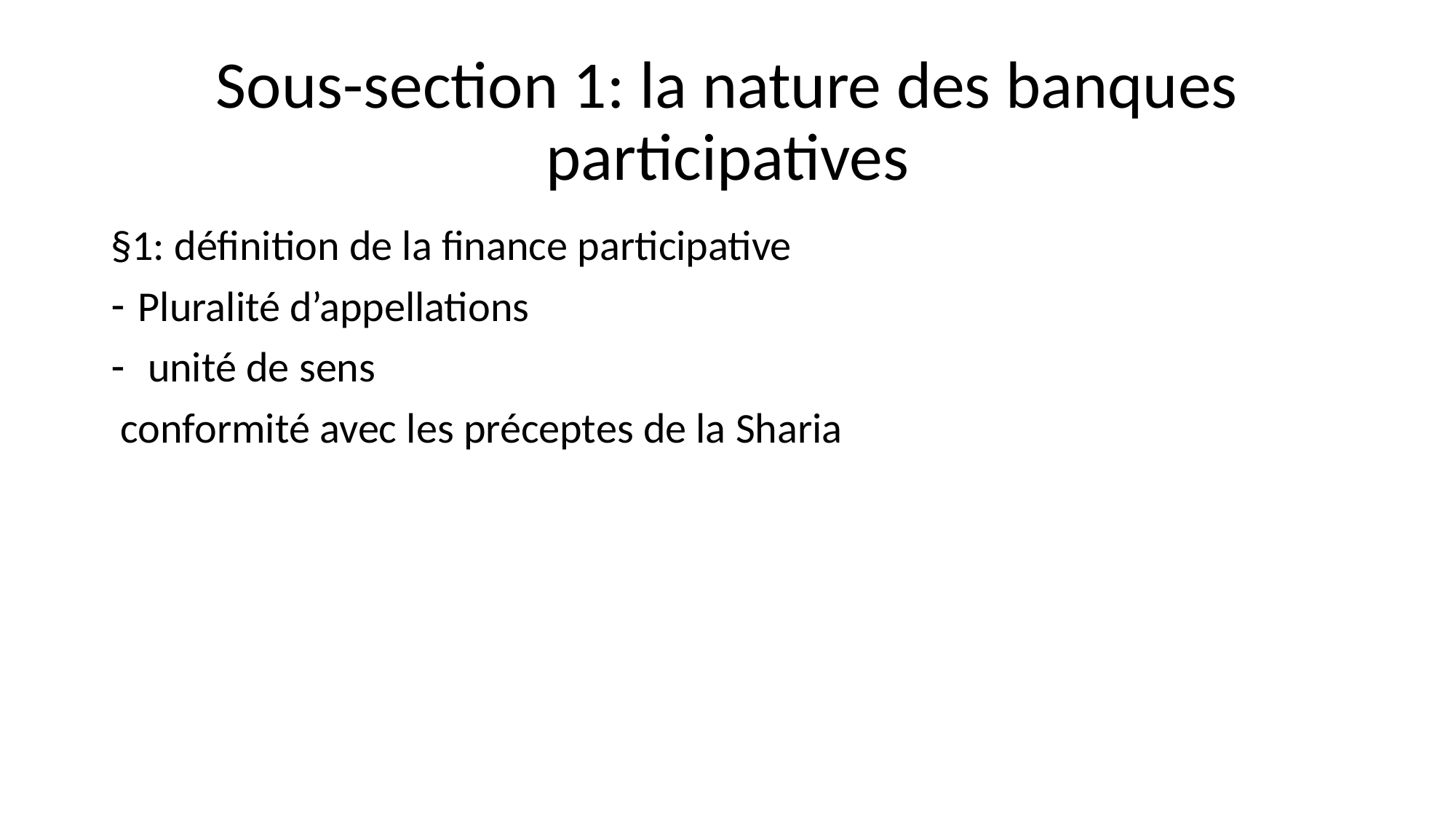

# Sous-section 1: la nature des banques participatives
§1: définition de la finance participative
Pluralité d’appellations
 unité de sens
 conformité avec les préceptes de la Sharia